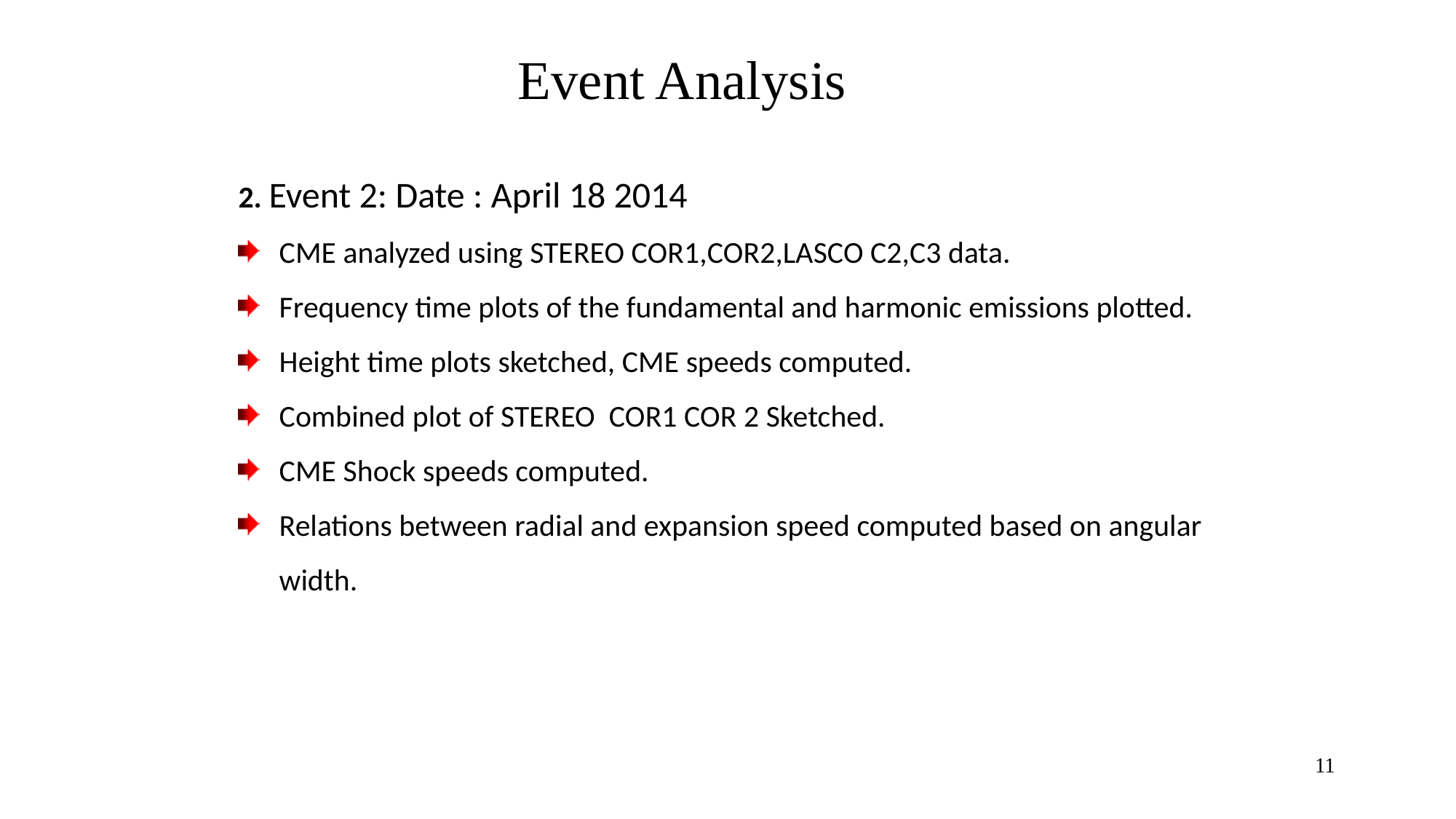

Event Analysis

2. Event 2: Date : April 18 2014
CME analyzed using STEREO COR1,COR2,LASCO C2,C3 data.
Frequency time plots of the fundamental and harmonic emissions plotted.
Height time plots sketched, CME speeds computed.
Combined plot of STEREO  COR1 COR 2 Sketched.
CME Shock speeds computed.
Relations between radial and expansion speed computed based on angular width.

11